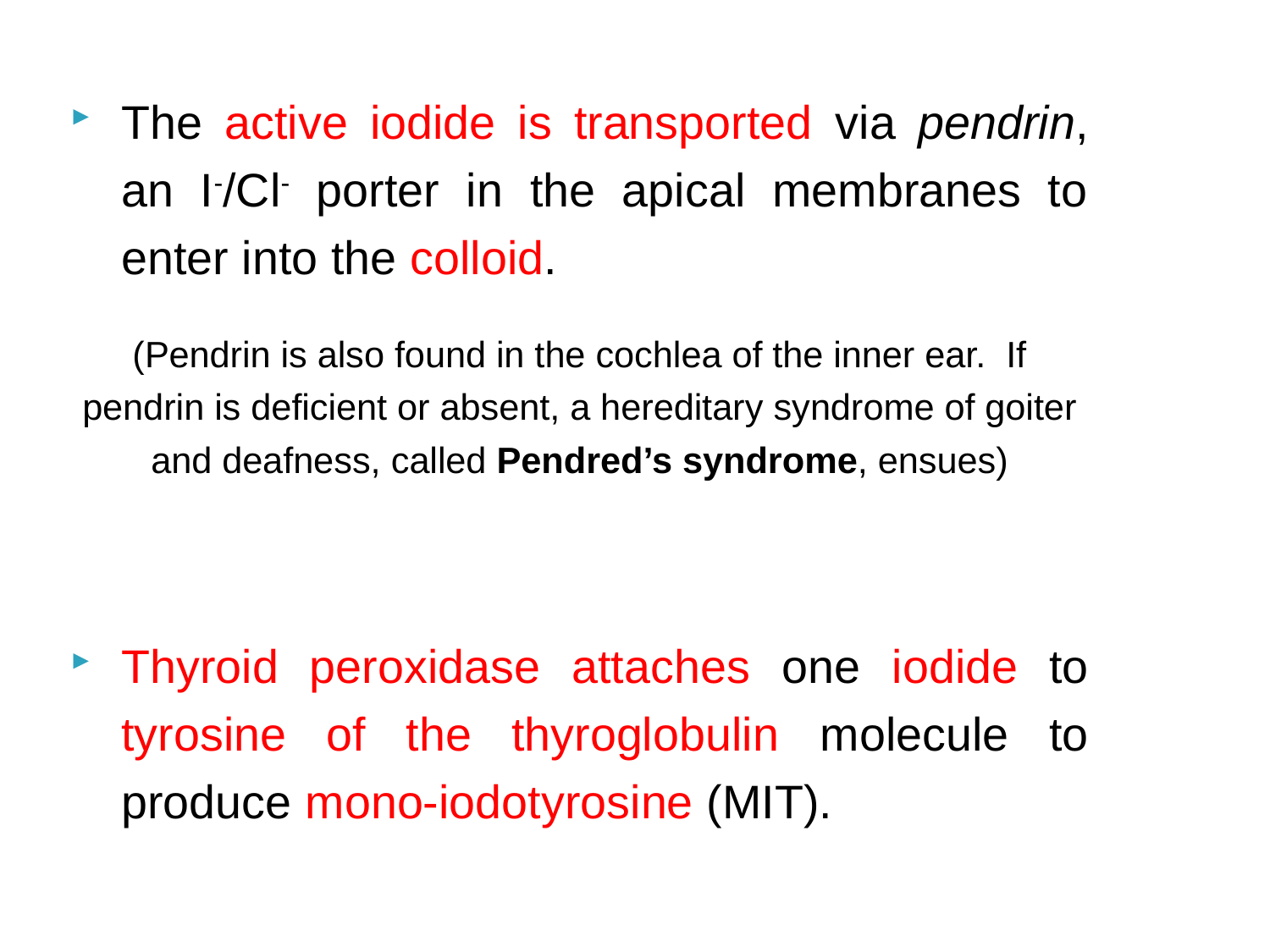

The active iodide is transported via pendrin, an I-/Cl- porter in the apical membranes to enter into the colloid.
(Pendrin is also found in the cochlea of the inner ear.  If pendrin is deficient or absent, a hereditary syndrome of goiter and deafness, called Pendred’s syndrome, ensues)

Thyroid peroxidase attaches one iodide to tyrosine of the thyroglobulin molecule to produce mono-iodotyrosine (MIT).